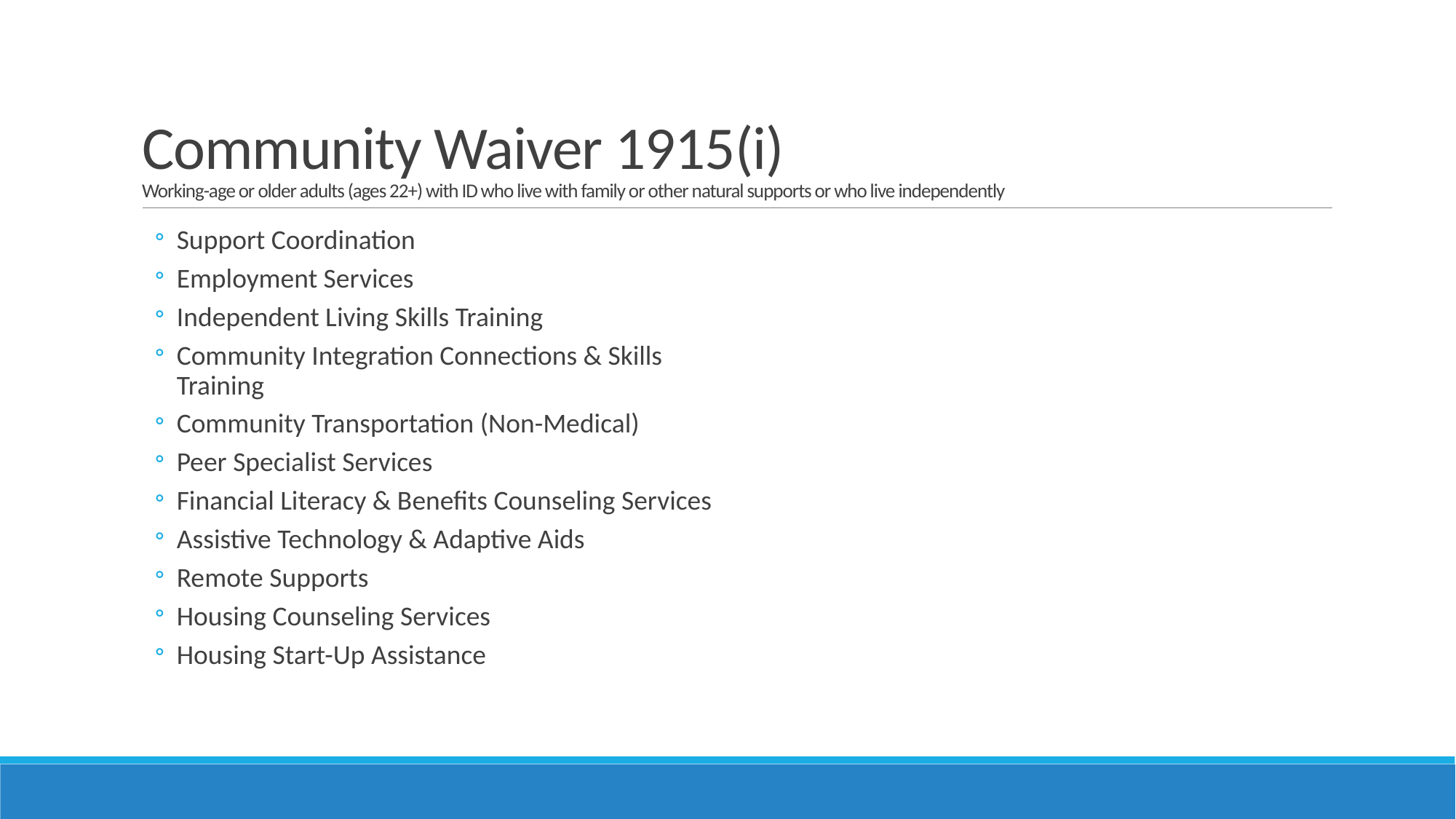

# Community Waiver 1915(i) Working-age or older adults (ages 22+) with ID who live with family or other natural supports or who live independently
Support Coordination
Employment Services
Independent Living Skills Training
Community Integration Connections & Skills Training
Community Transportation (Non-Medical)
Peer Specialist Services
Financial Literacy & Benefits Counseling Services
Assistive Technology & Adaptive Aids
Remote Supports
Housing Counseling Services
Housing Start-Up Assistance